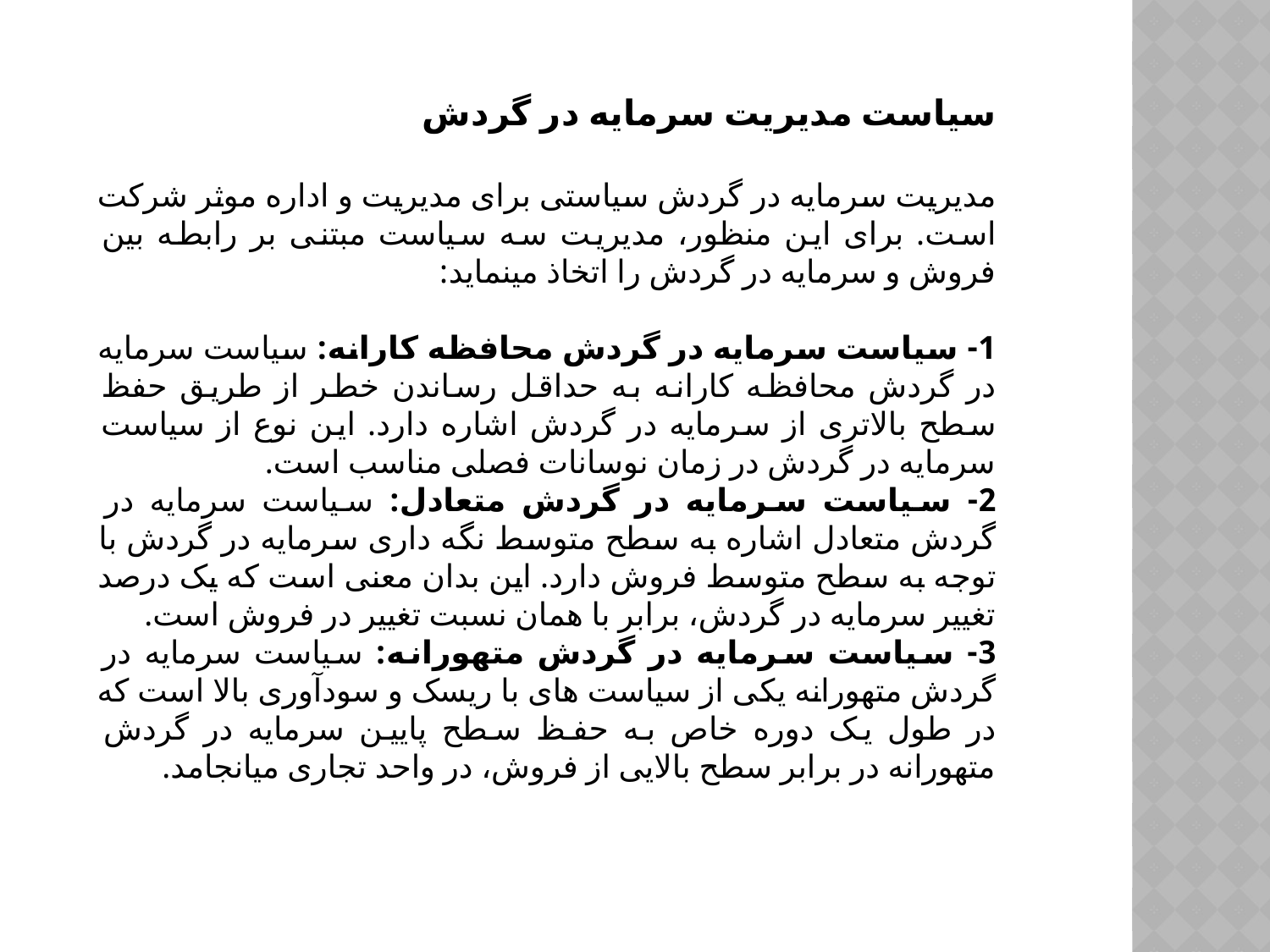

سیاست مدیریت سرمایه در گردش

مدیریت سرمایه در گردش سیاستی برای مدیریت و اداره موثر شرکت است. برای این منظور، مدیریت سه سیاست مبتنی بر رابطه بین فروش و سرمایه در گردش را اتخاذ می­نماید:

1- سیاست سرمایه در گردش محافظه کارانه: سیاست سرمایه در گردش محافظه کارانه به حداقل رساندن خطر از طریق حفظ سطح بالاتری از سرمایه در گردش اشاره دارد. این نوع از سیاست سرمایه در گردش در زمان نوسانات فصلی مناسب است.
2- ​​سیاست سرمایه در گردش متعادل: سیاست سرمایه در گردش متعادل اشاره به سطح متوسط ​​نگه داری سرمایه در گردش با توجه به سطح متوسط فروش دارد. این بدان معنی است که یک درصد تغییر سرمایه در گردش، برابر با همان نسبت تغییر در فروش است.
3- سیاست سرمایه در گردش متهورانه: سیاست سرمایه در گردش متهورانه یکی از سیاست های با ریسک و سودآوری بالا است که در طول یک دوره خاص به حفظ سطح پایین سرمایه در گردش متهورانه در برابر سطح بالایی از فروش، در واحد تجاری می­انجامد.